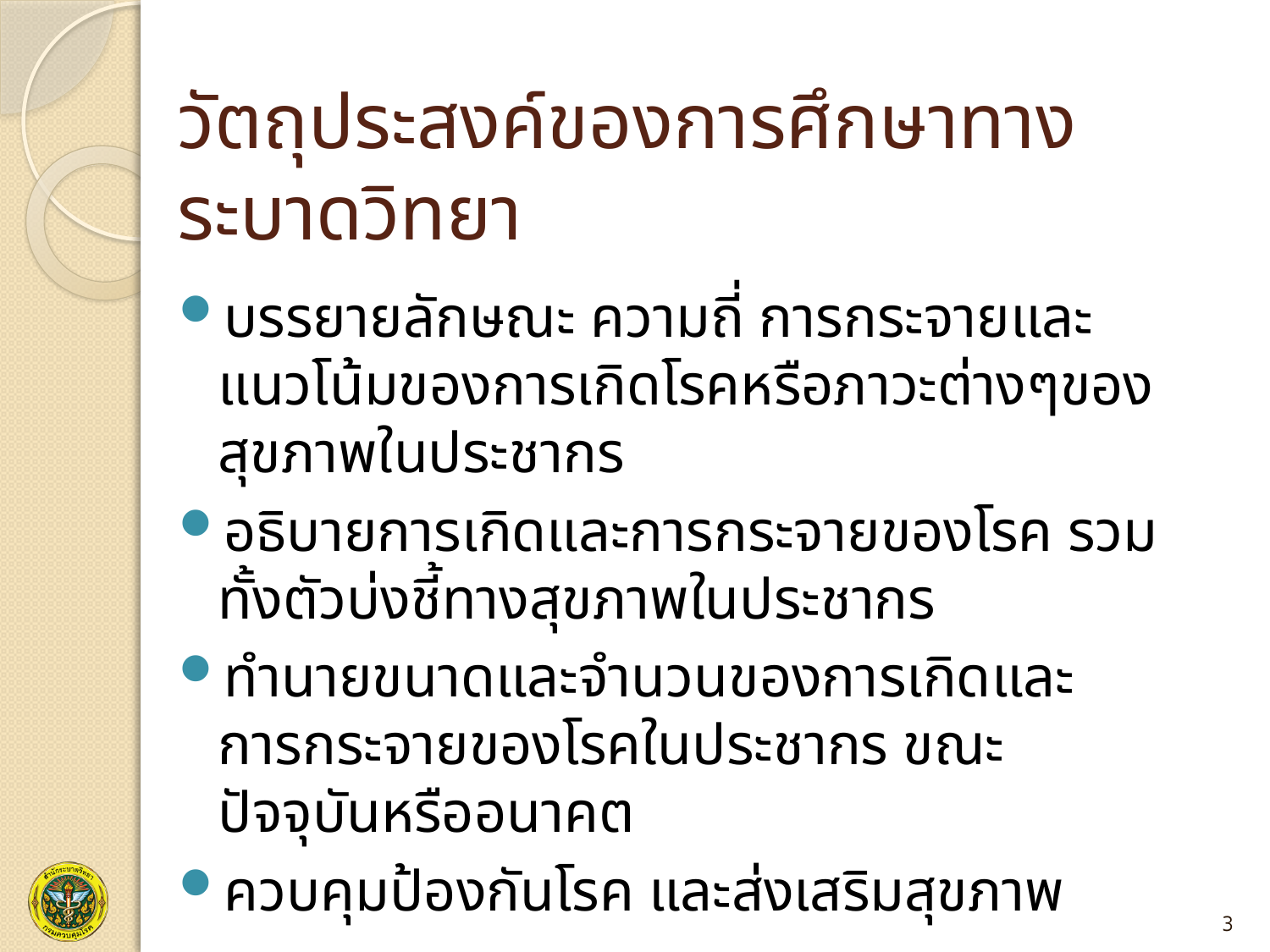

# วัตถุประสงค์ของการศึกษาทางระบาดวิทยา
บรรยายลักษณะ ความถี่ การกระจายและแนวโน้มของการเกิดโรคหรือภาวะต่างๆของสุขภาพในประชากร
อธิบายการเกิดและการกระจายของโรค รวมทั้งตัวบ่งชี้ทางสุขภาพในประชากร
ทำนายขนาดและจำนวนของการเกิดและการกระจายของโรคในประชากร ขณะปัจจุบันหรืออนาคต
ควบคุมป้องกันโรค และส่งเสริมสุขภาพ
3